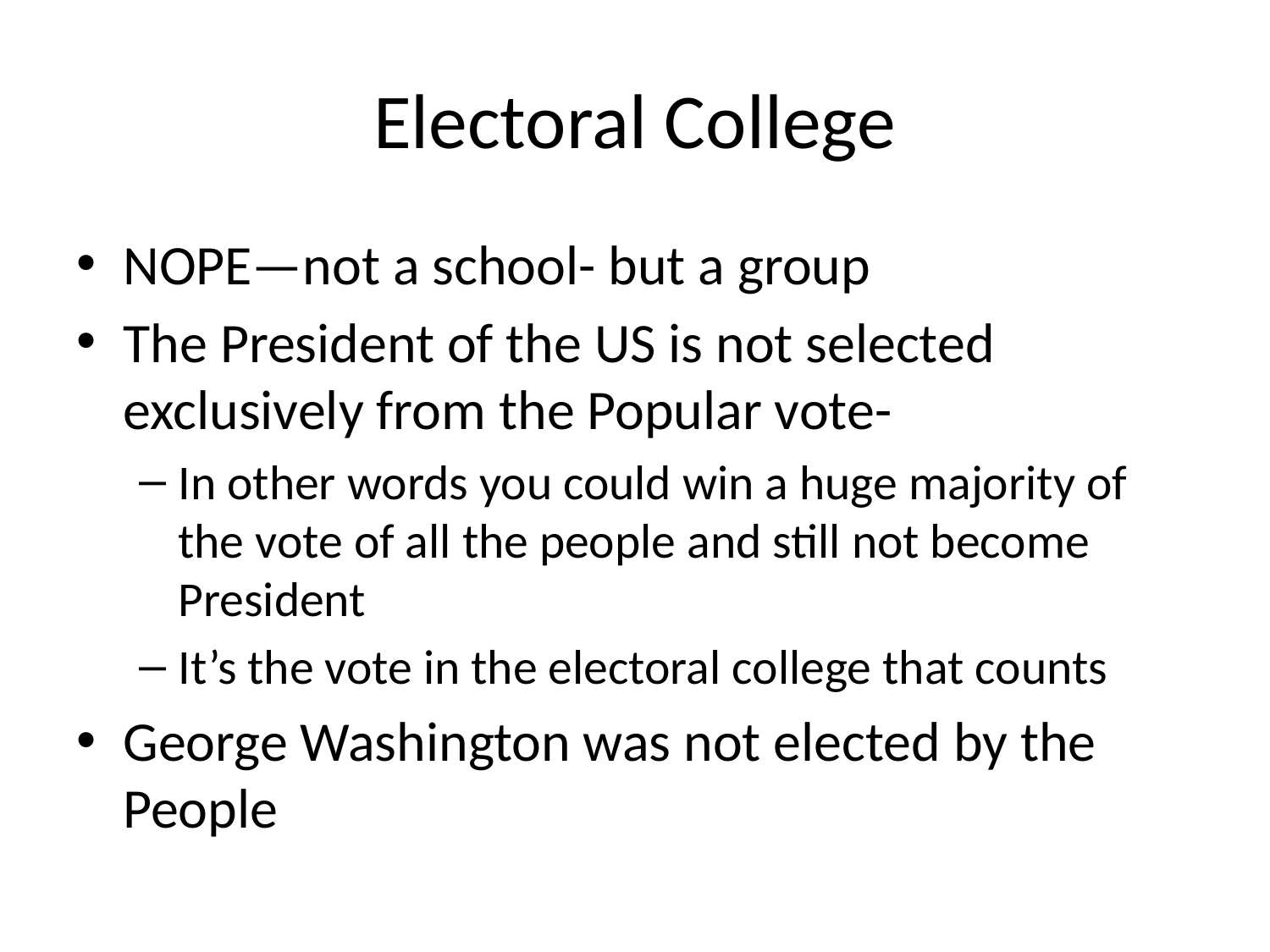

# Electoral College
NOPE—not a school- but a group
The President of the US is not selected exclusively from the Popular vote-
In other words you could win a huge majority of the vote of all the people and still not become President
It’s the vote in the electoral college that counts
George Washington was not elected by the People